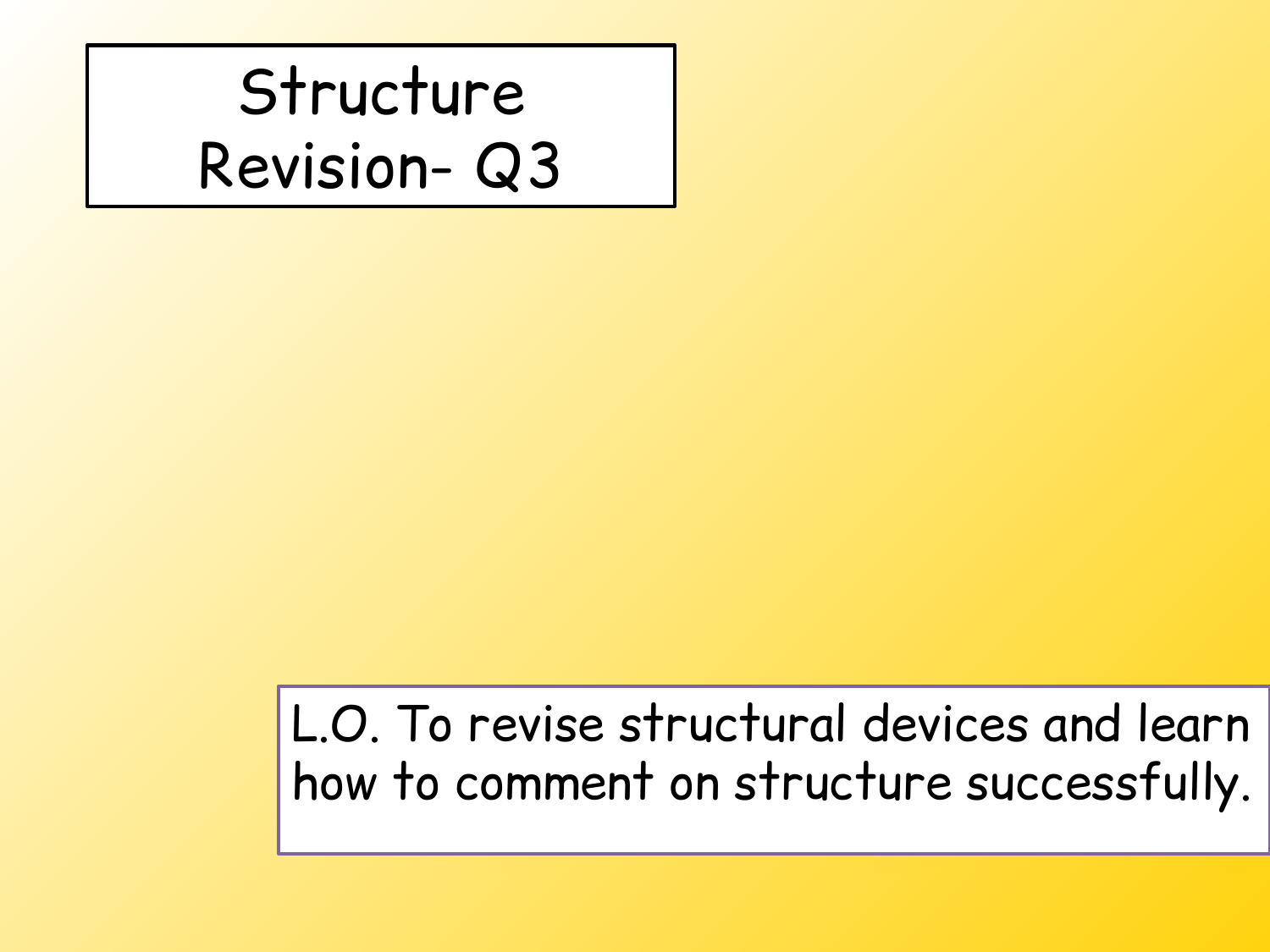

# Structure Revision- Q3
L.O. To revise structural devices and learn how to comment on structure successfully.